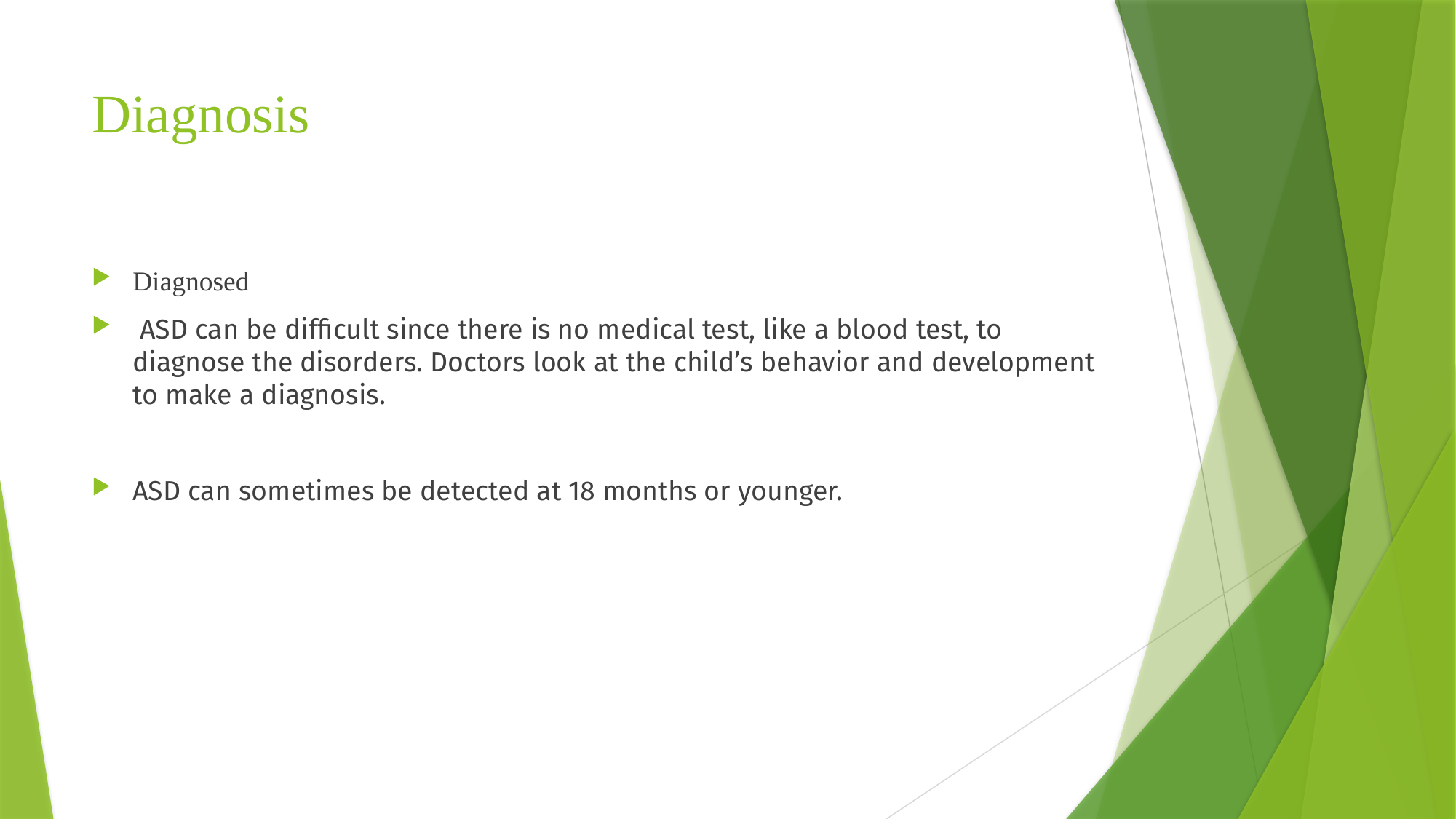

# Diagnosis
Diagnosed
 ASD can be difficult since there is no medical test, like a blood test, to diagnose the disorders. Doctors look at the child’s behavior and development to make a diagnosis.

ASD can sometimes be detected at 18 months or younger.